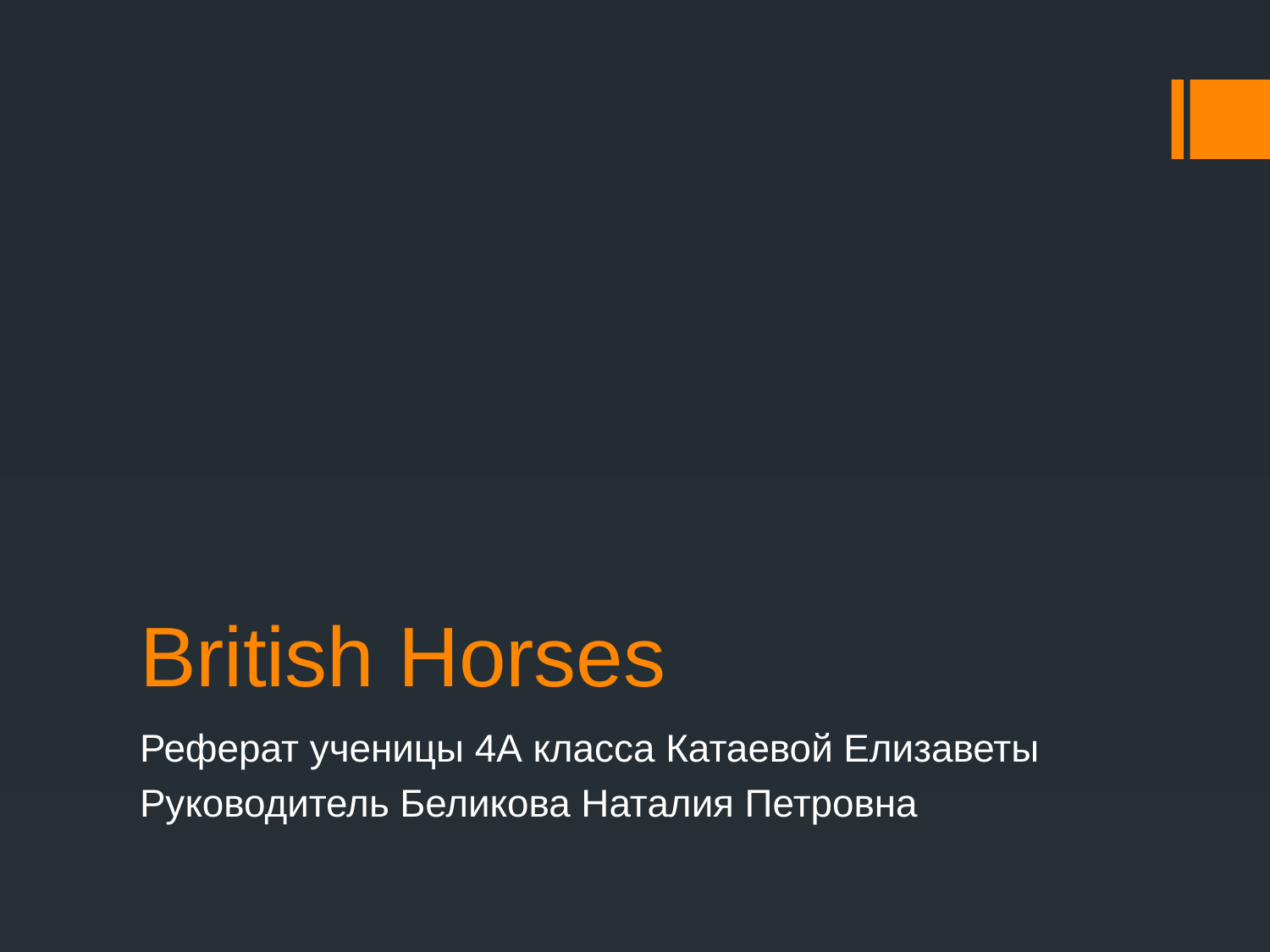

# British Horses
Реферат ученицы 4А класса Катаевой Елизаветы
Руководитель Беликова Наталия Петровна